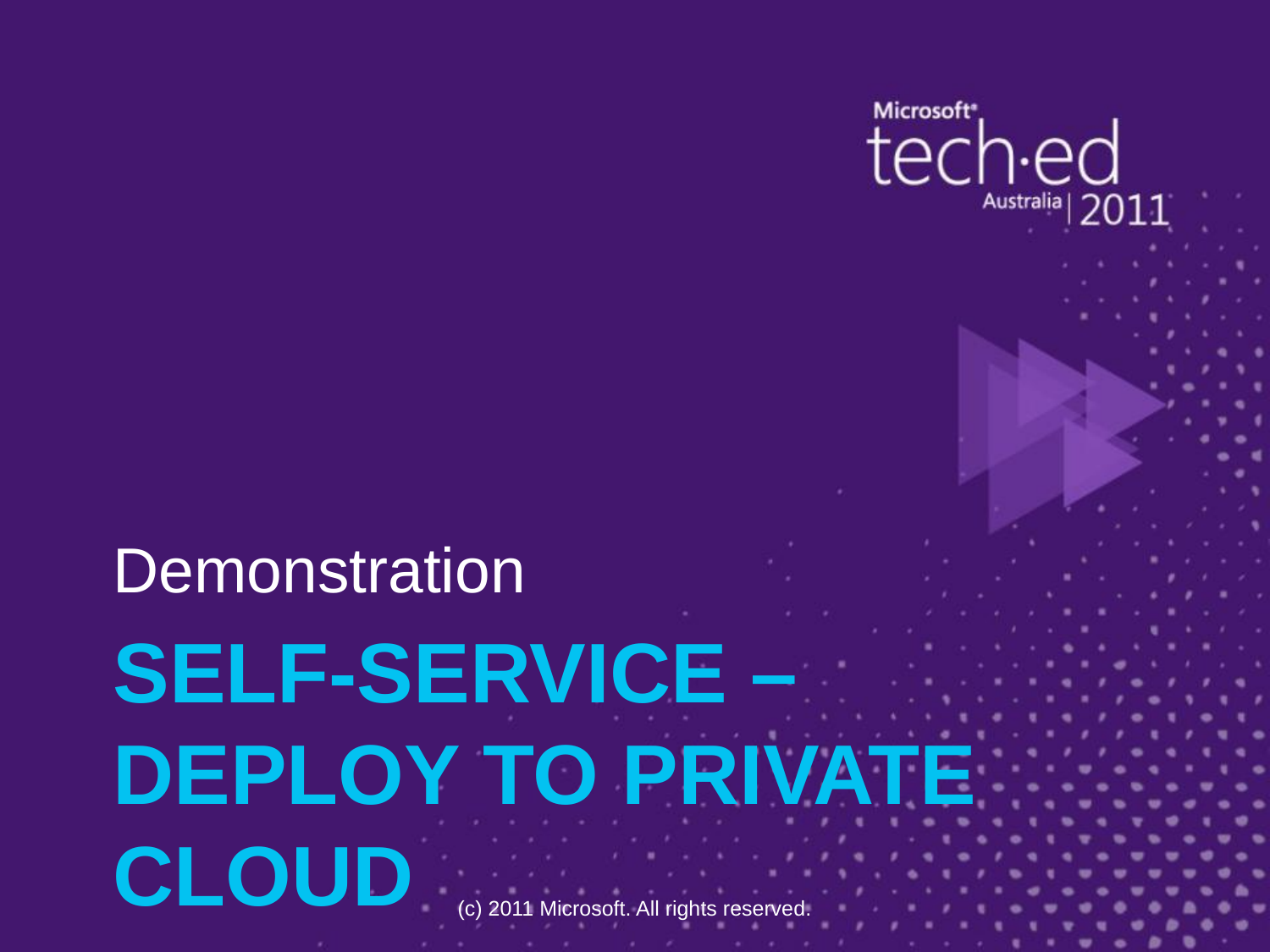

Demonstration
# Self-Service – deploy to private cloud
(c) 2011 Microsoft. All rights reserved.